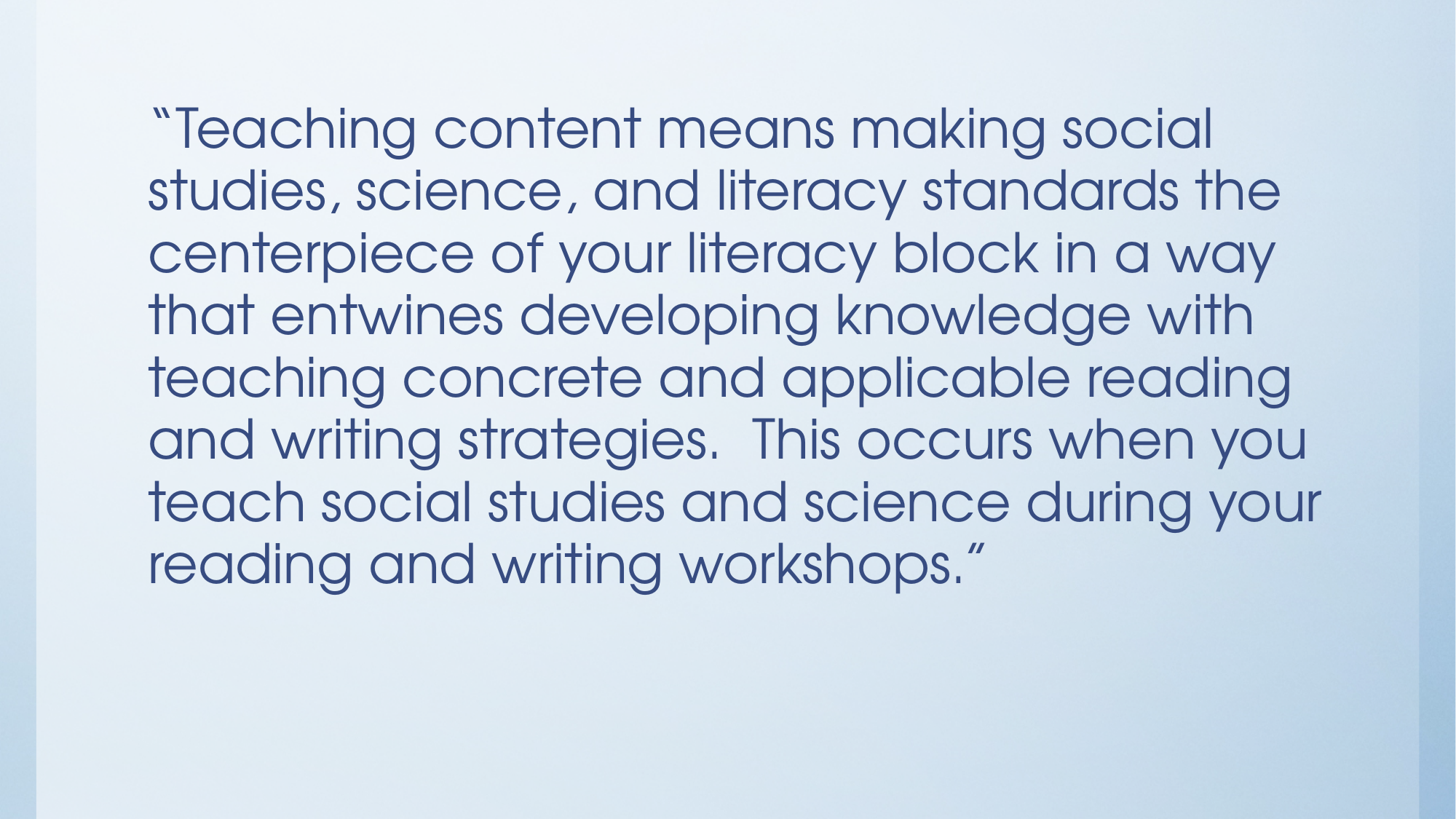

#
“Teaching content means making social studies, science, and literacy standards the centerpiece of your literacy block in a way that entwines developing knowledge with teaching concrete and applicable reading and writing strategies.  This occurs when you teach social studies and science during your reading and writing workshops.”